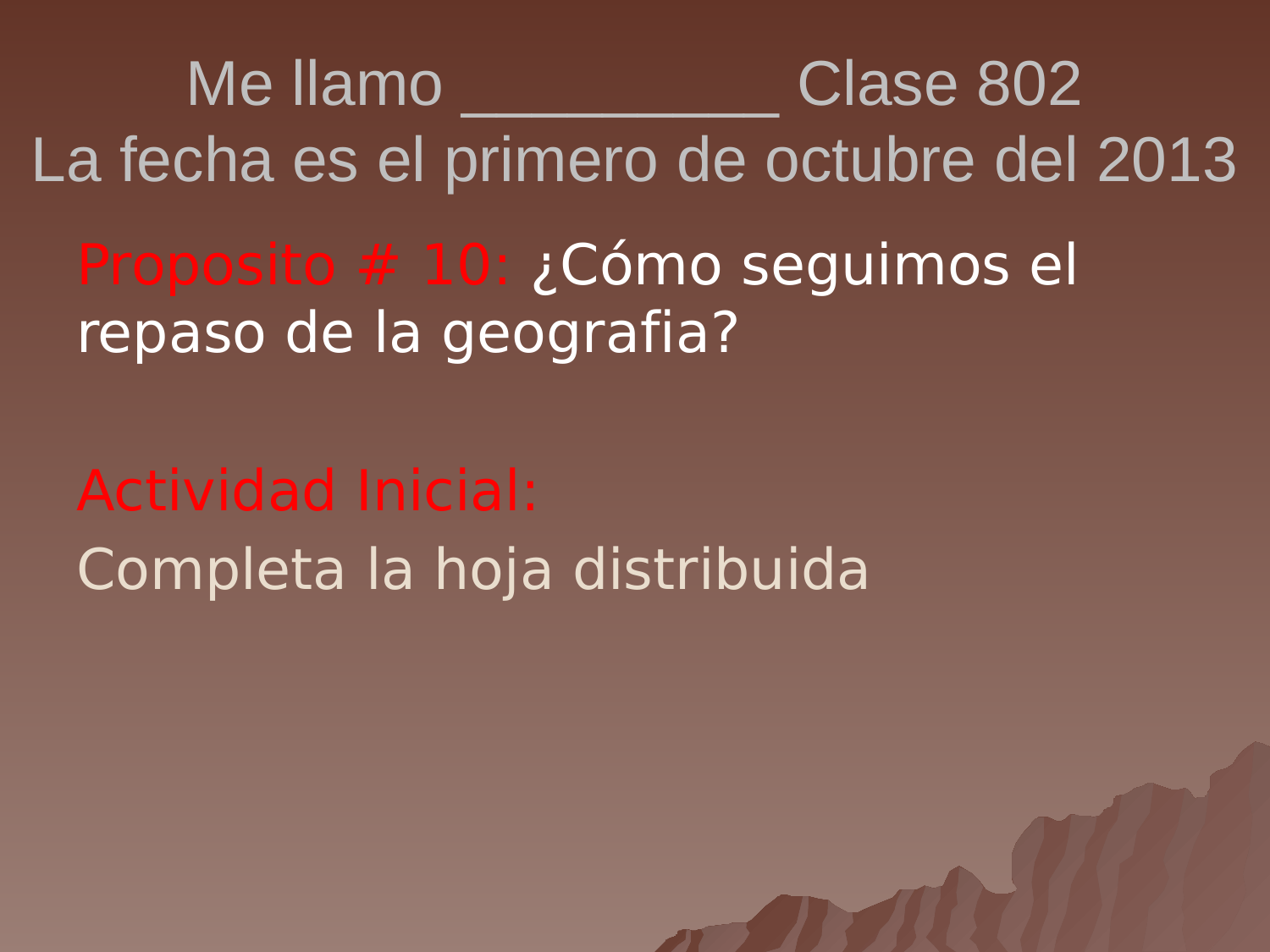

# Me llamo _________ Clase 802 La fecha es el primero de octubre del 2013
Proposito # 10: ¿Cómo seguimos el repaso de la geografia?

Actividad Inicial:
Completa la hoja distribuida